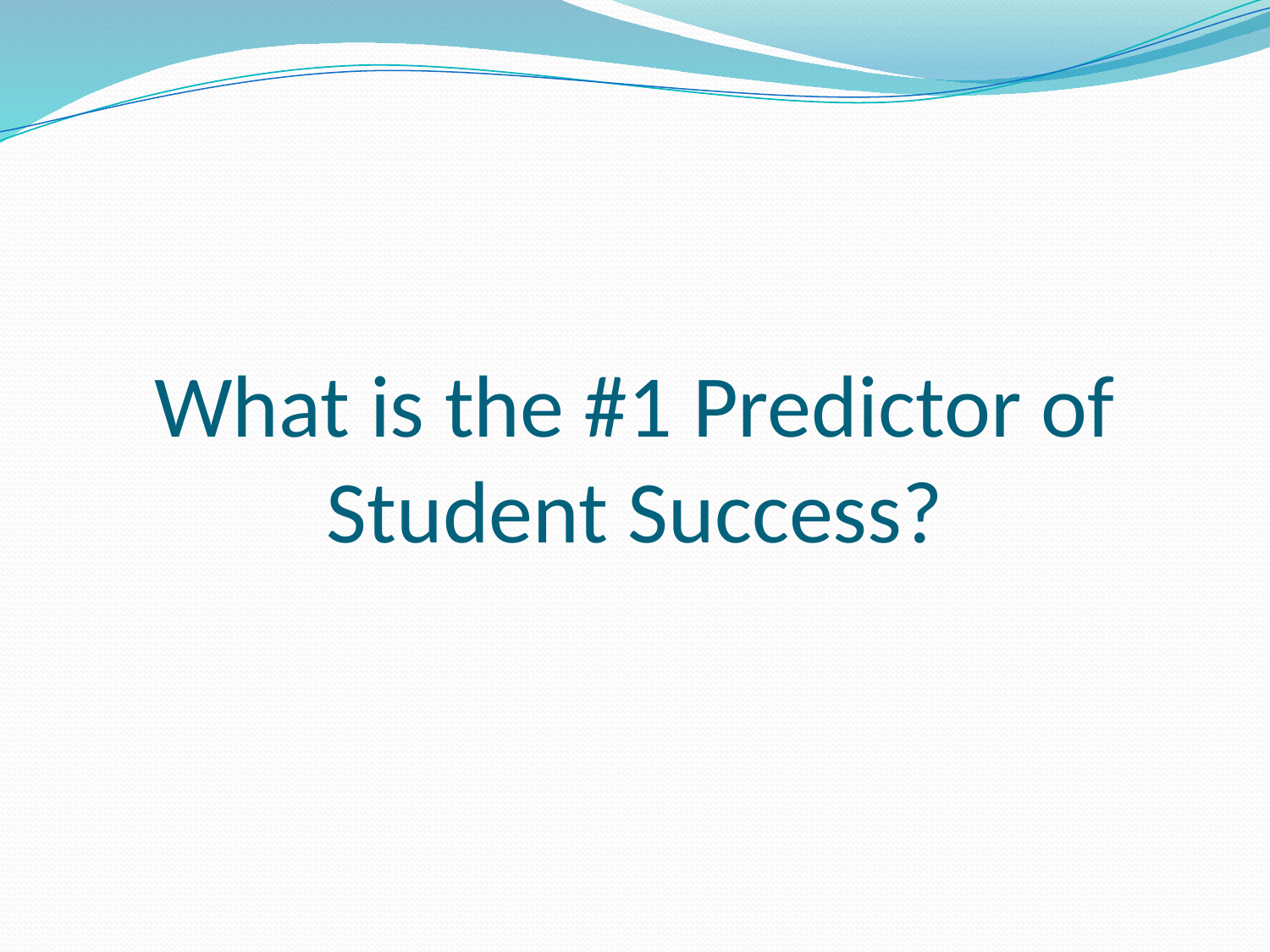

# What is the #1 Predictor of Student Success?